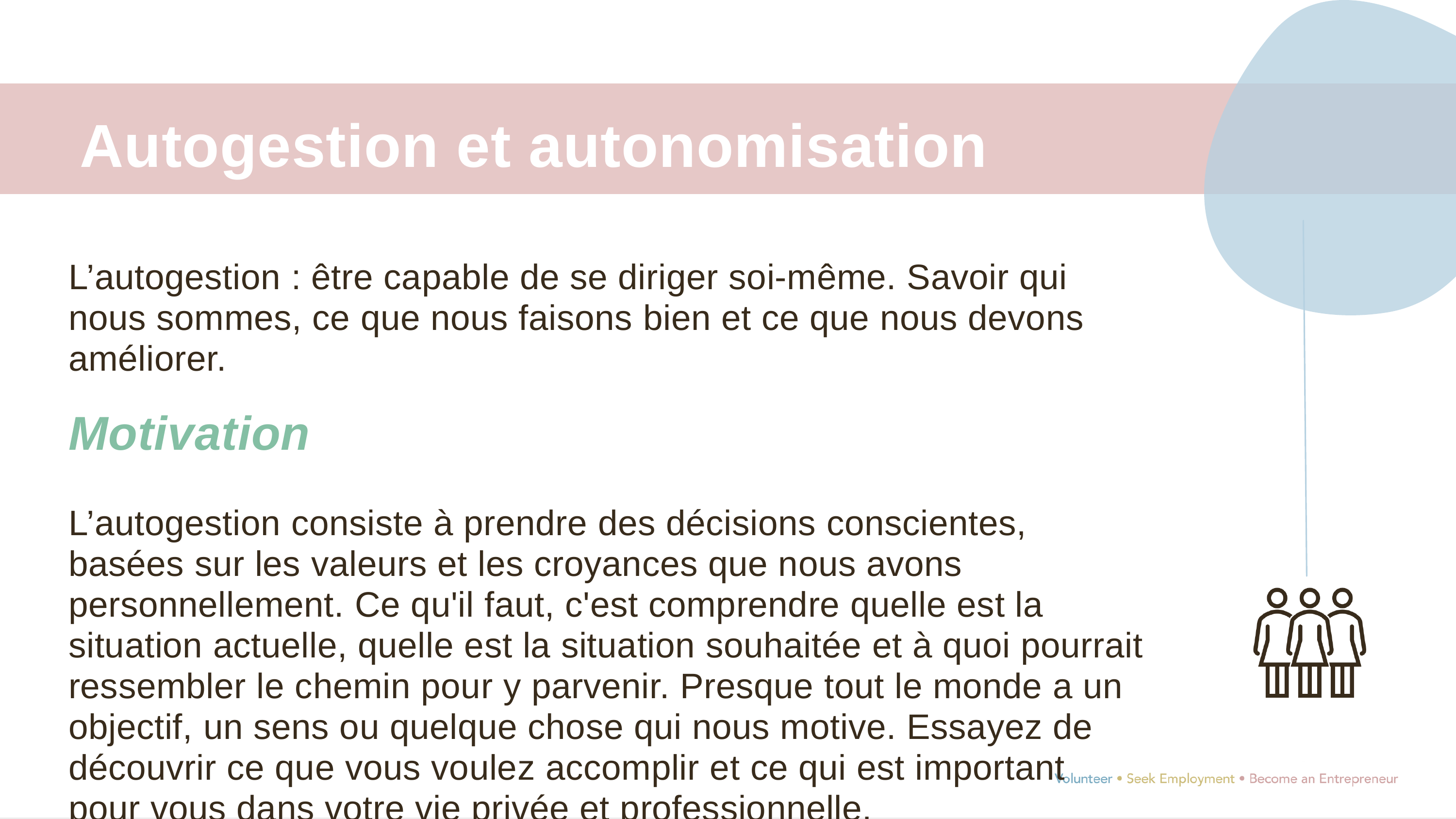

Autogestion et autonomisation

L’autogestion : être capable de se diriger soi-même. Savoir qui nous sommes, ce que nous faisons bien et ce que nous devons améliorer.

Motivation

L’autogestion consiste à prendre des décisions conscientes, basées sur les valeurs et les croyances que nous avons personnellement. Ce qu'il faut, c'est comprendre quelle est la situation actuelle, quelle est la situation souhaitée et à quoi pourrait ressembler le chemin pour y parvenir. Presque tout le monde a un objectif, un sens ou quelque chose qui nous motive. Essayez de découvrir ce que vous voulez accomplir et ce qui est important pour vous dans votre vie privée et professionnelle.